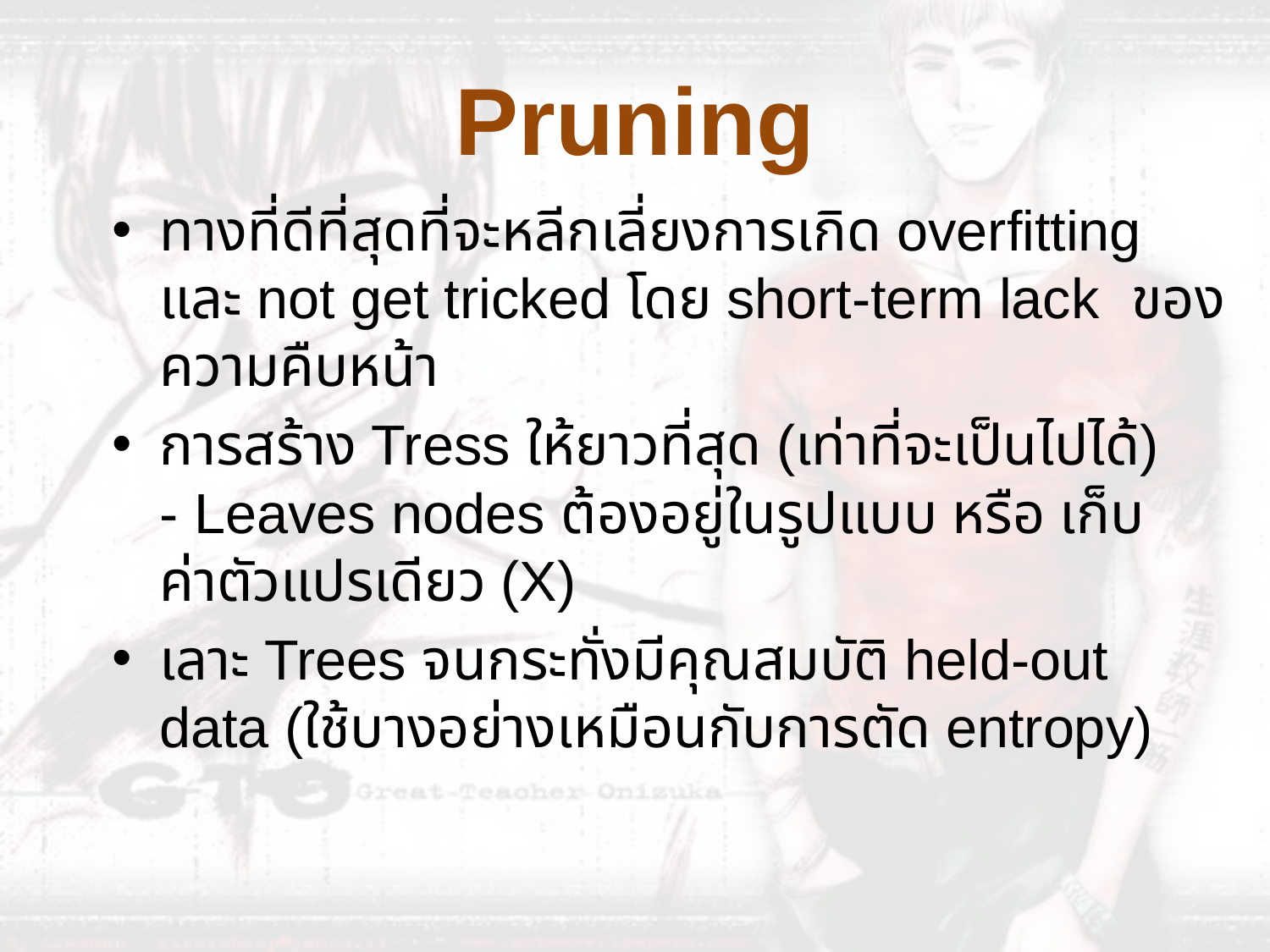

# Pruning
ทางที่ดีที่สุดที่จะหลีกเลี่ยงการเกิด overfitting และ not get tricked โดย short-term lack  ของ ความคืบหน้า
การสร้าง Tress ให้ยาวที่สุด (เท่าที่จะเป็นไปได้)
- Leaves nodes ต้องอยู่ในรูปแบบ หรือ เก็บค่าตัวแปรเดียว (X)
เลาะ Trees จนกระทั่งมีคุณสมบัติ held-out data (ใช้บางอย่างเหมือนกับการตัด entropy)